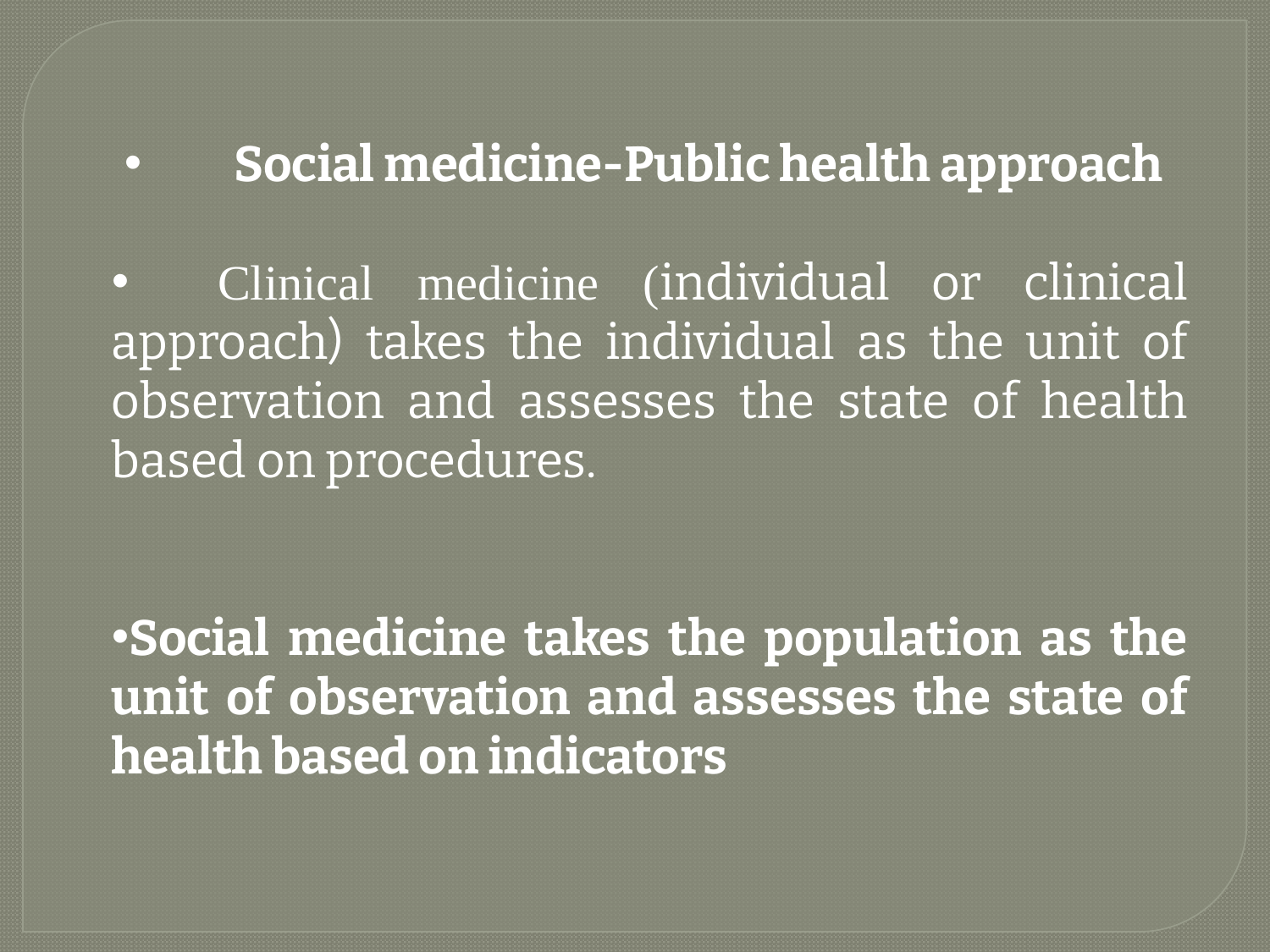

Social medicine-Public health approach

  Clinical medicine (individual or clinical approach) takes the individual as the unit of observation and assesses the state of health based on procedures.

Social medicine takes the population as the unit of observation and assesses the state of health based on indicators